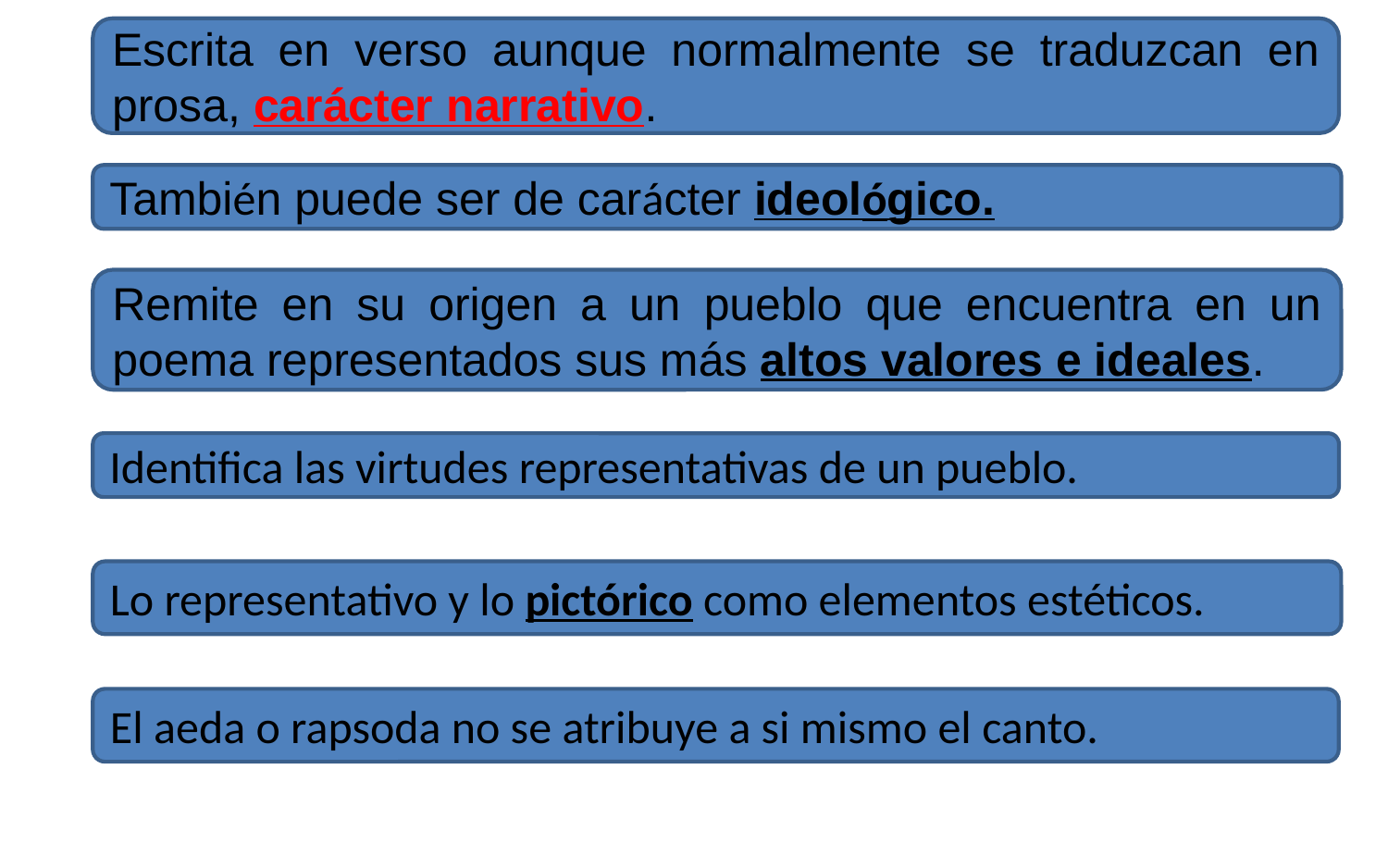

Escrita en verso aunque normalmente se traduzcan en prosa, carácter narrativo.
También puede ser de carácter ideológico.
Remite en su origen a un pueblo que encuentra en un poema representados sus más altos valores e ideales.
Identifica las virtudes representativas de un pueblo.
Lo representativo y lo pictórico como elementos estéticos.
El aeda o rapsoda no se atribuye a si mismo el canto.